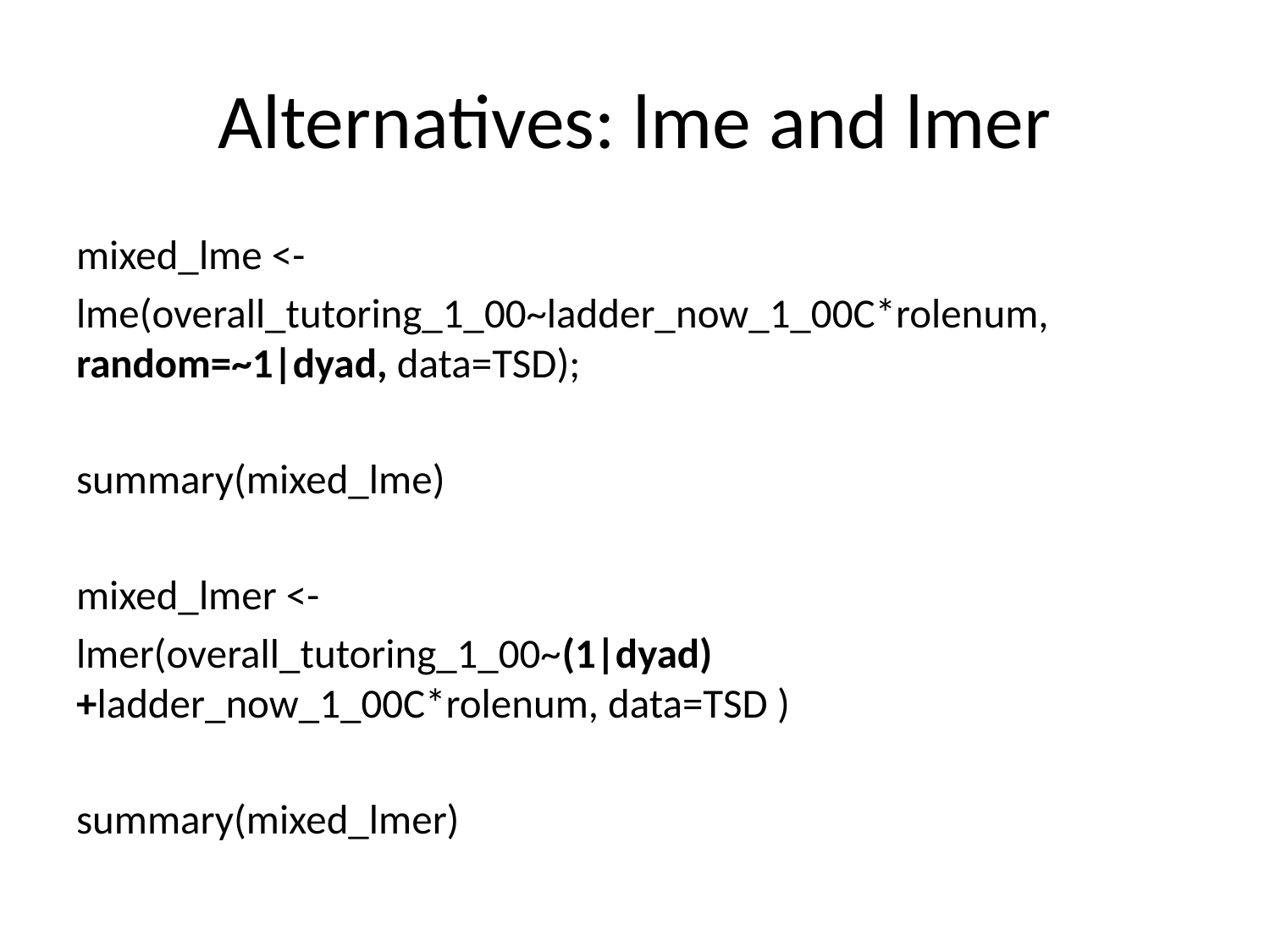

# Alternatives: lme and lmer
mixed_lme <-
lme(overall_tutoring_1_00~ladder_now_1_00C*rolenum, random=~1|dyad, data=TSD);

summary(mixed_lme)

mixed_lmer <-
lmer(overall_tutoring_1_00~(1|dyad)+ladder_now_1_00C*rolenum, data=TSD )

summary(mixed_lmer)